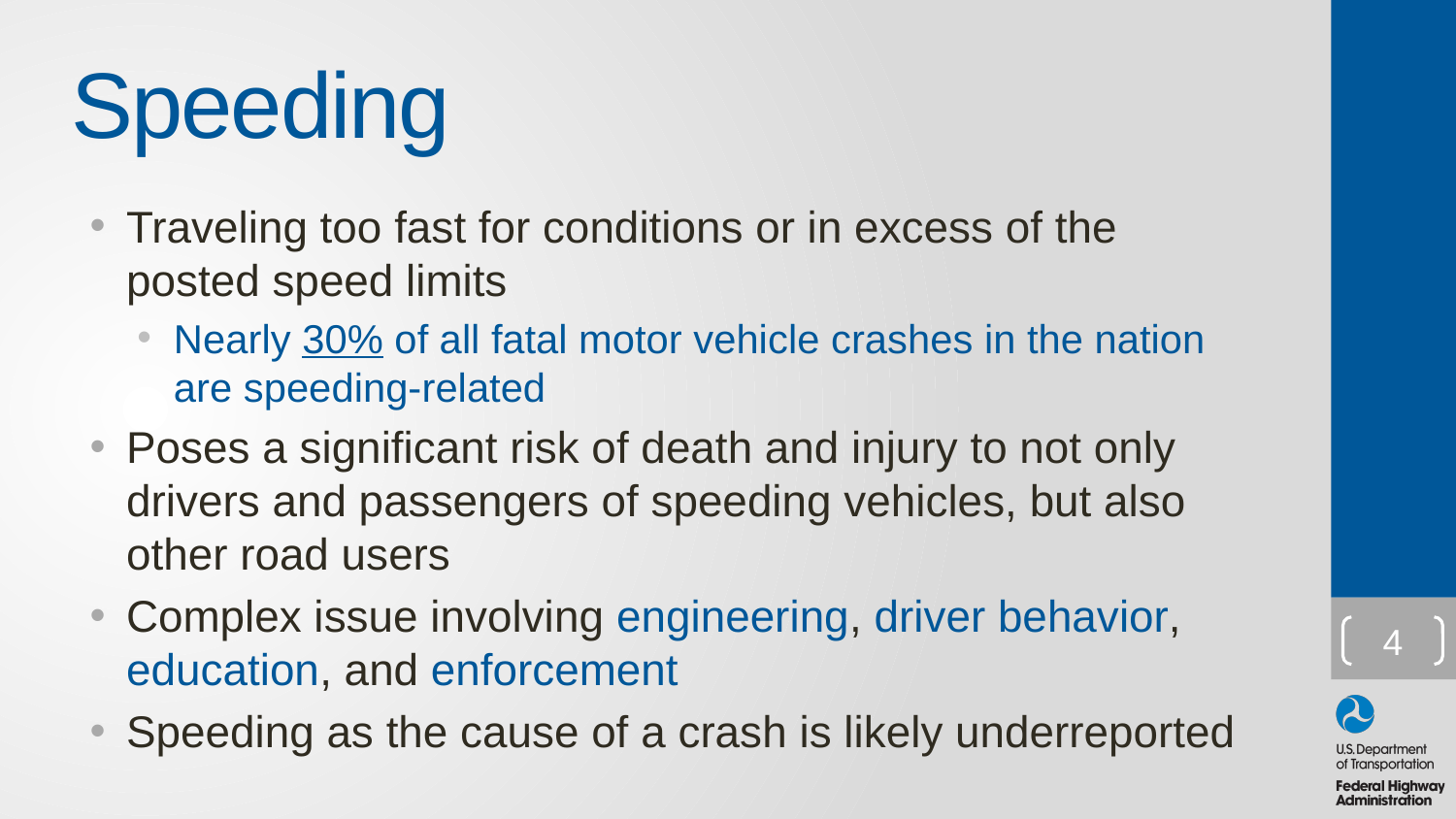

# Speeding
Traveling too fast for conditions or in excess of the posted speed limits
Nearly 30% of all fatal motor vehicle crashes in the nation are speeding-related
Poses a significant risk of death and injury to not only drivers and passengers of speeding vehicles, but also other road users
Complex issue involving engineering, driver behavior, education, and enforcement
Speeding as the cause of a crash is likely underreported
4